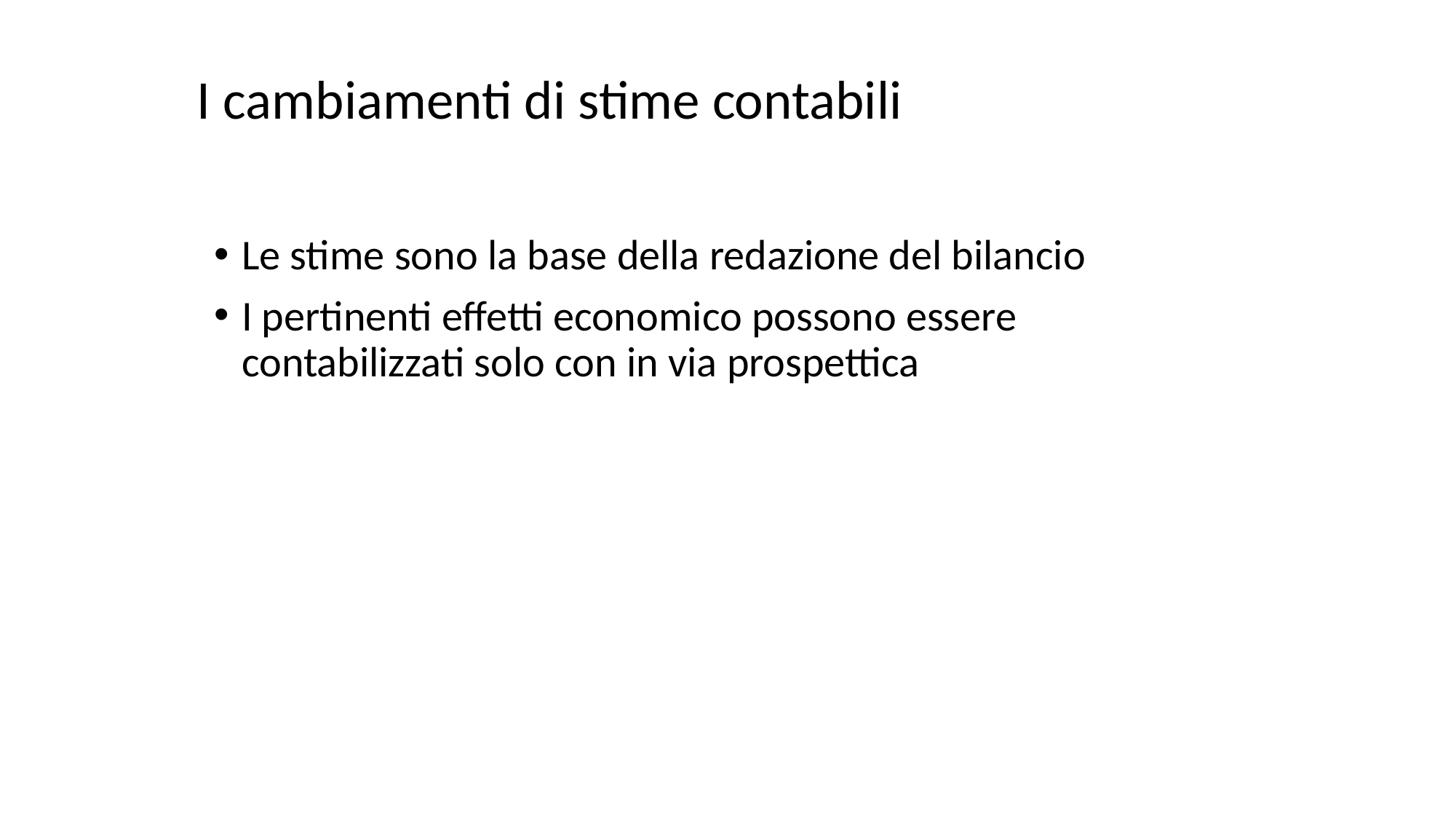

# I cambiamenti di stime contabili
Le stime sono la base della redazione del bilancio
I pertinenti effetti economico possono essere contabilizzati solo con in via prospettica